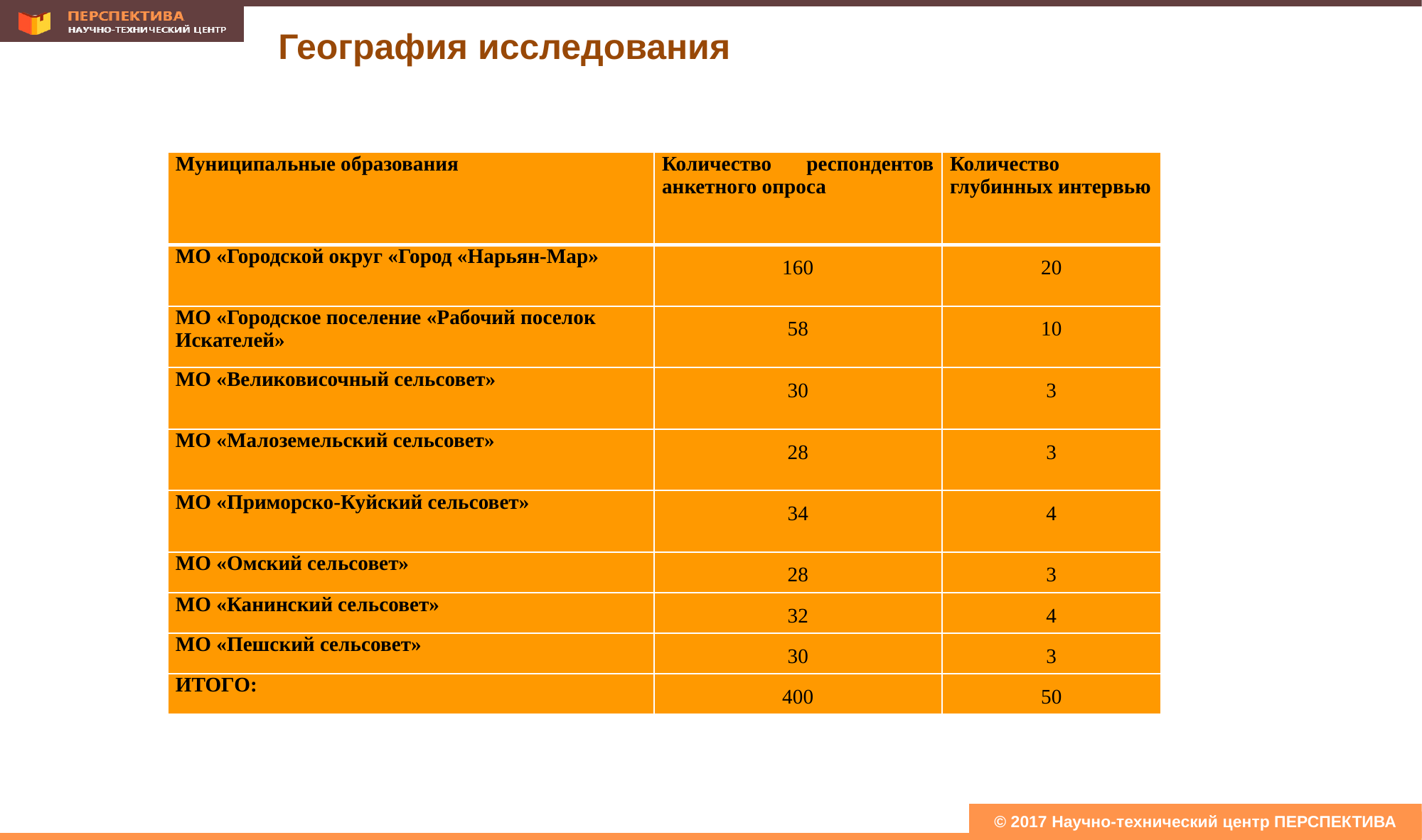

География исследования

| Муниципальные образования | Количество респондентов анкетного опроса | Количество глубинных интервью |
| --- | --- | --- |
| МО «Городской округ «Город «Нарьян-Мар» | 160 | 20 |
| МО «Городское поселение «Рабочий поселок Искателей» | 58 | 10 |
| МО «Великовисочный сельсовет» | 30 | 3 |
| МО «Малоземельский сельсовет» | 28 | 3 |
| МО «Приморско-Куйский сельсовет» | 34 | 4 |
| МО «Омский сельсовет» | 28 | 3 |
| МО «Канинский сельсовет» | 32 | 4 |
| МО «Пешский сельсовет» | 30 | 3 |
| ИТОГО: | 400 | 50 |
© 2017 Научно-технический центр ПЕРСПЕКТИВА